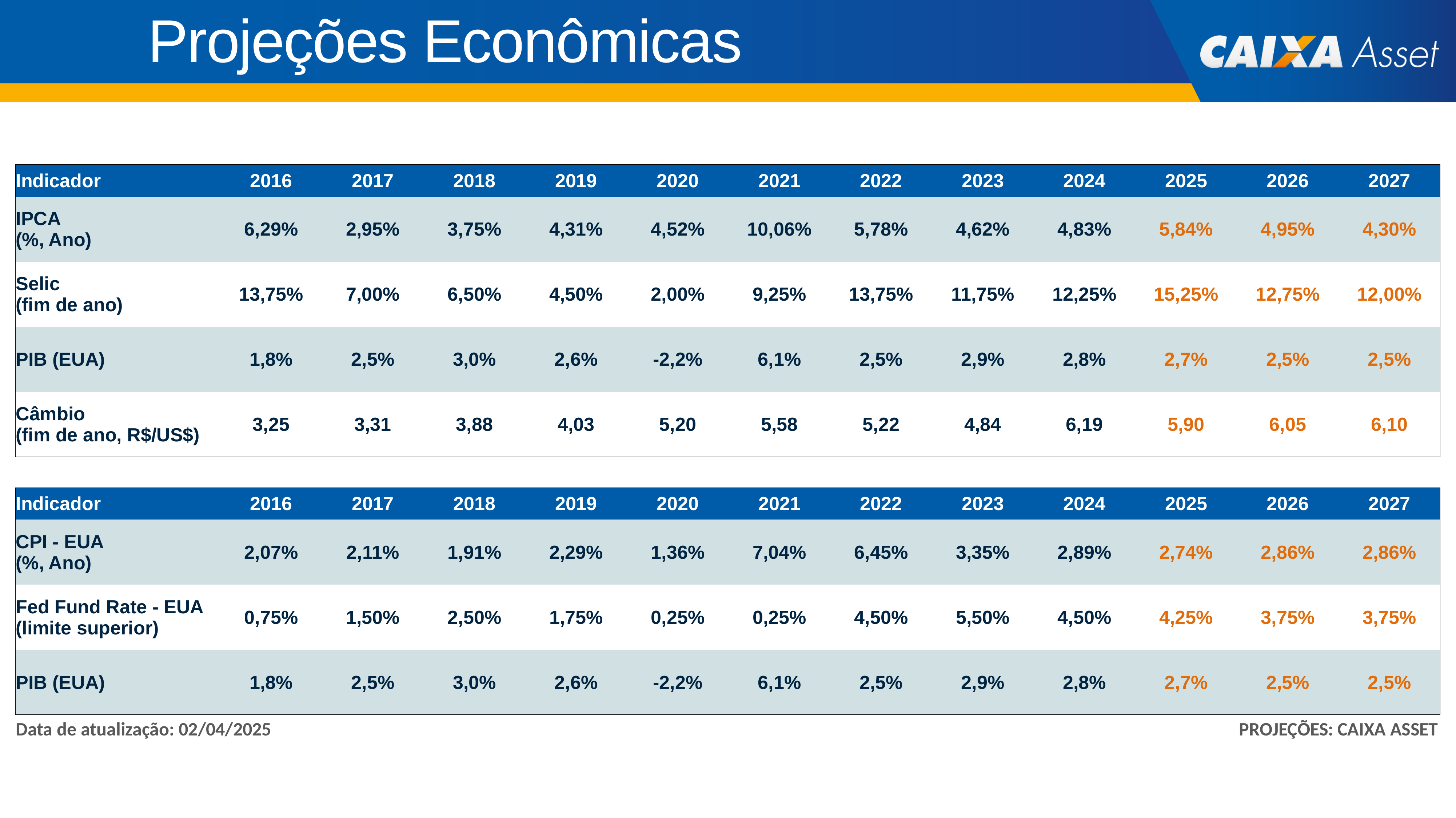

Projeções Econômicas

| Indicador | 2016 | 2017 | 2018 | 2019 | 2020 | 2021 | 2022 | 2023 | 2024 | 2025 | 2026 | 2027 |
| --- | --- | --- | --- | --- | --- | --- | --- | --- | --- | --- | --- | --- |
| IPCA (%, Ano) | 6,29% | 2,95% | 3,75% | 4,31% | 4,52% | 10,06% | 5,78% | 4,62% | 4,83% | 5,84% | 4,95% | 4,30% |
| Selic (fim de ano) | 13,75% | 7,00% | 6,50% | 4,50% | 2,00% | 9,25% | 13,75% | 11,75% | 12,25% | 15,25% | 12,75% | 12,00% |
| PIB (EUA) | 1,8% | 2,5% | 3,0% | 2,6% | -2,2% | 6,1% | 2,5% | 2,9% | 2,8% | 2,7% | 2,5% | 2,5% |
| Câmbio (fim de ano, R$/US$) | 3,25 | 3,31 | 3,88 | 4,03 | 5,20 | 5,58 | 5,22 | 4,84 | 6,19 | 5,90 | 6,05 | 6,10 |
|  |  |  |  |  |  |  |  |  |  |  |  |  |
| Indicador | 2016 | 2017 | 2018 | 2019 | 2020 | 2021 | 2022 | 2023 | 2024 | 2025 | 2026 | 2027 |
| CPI - EUA (%, Ano) | 2,07% | 2,11% | 1,91% | 2,29% | 1,36% | 7,04% | 6,45% | 3,35% | 2,89% | 2,74% | 2,86% | 2,86% |
| Fed Fund Rate - EUA (limite superior) | 0,75% | 1,50% | 2,50% | 1,75% | 0,25% | 0,25% | 4,50% | 5,50% | 4,50% | 4,25% | 3,75% | 3,75% |
| PIB (EUA) | 1,8% | 2,5% | 3,0% | 2,6% | -2,2% | 6,1% | 2,5% | 2,9% | 2,8% | 2,7% | 2,5% | 2,5% |
| Data de atualização: 02/04/2025 |  |  |  |  |  |  |  |  |  |  | PROJEÇÕES: CAIXA ASSET |  |